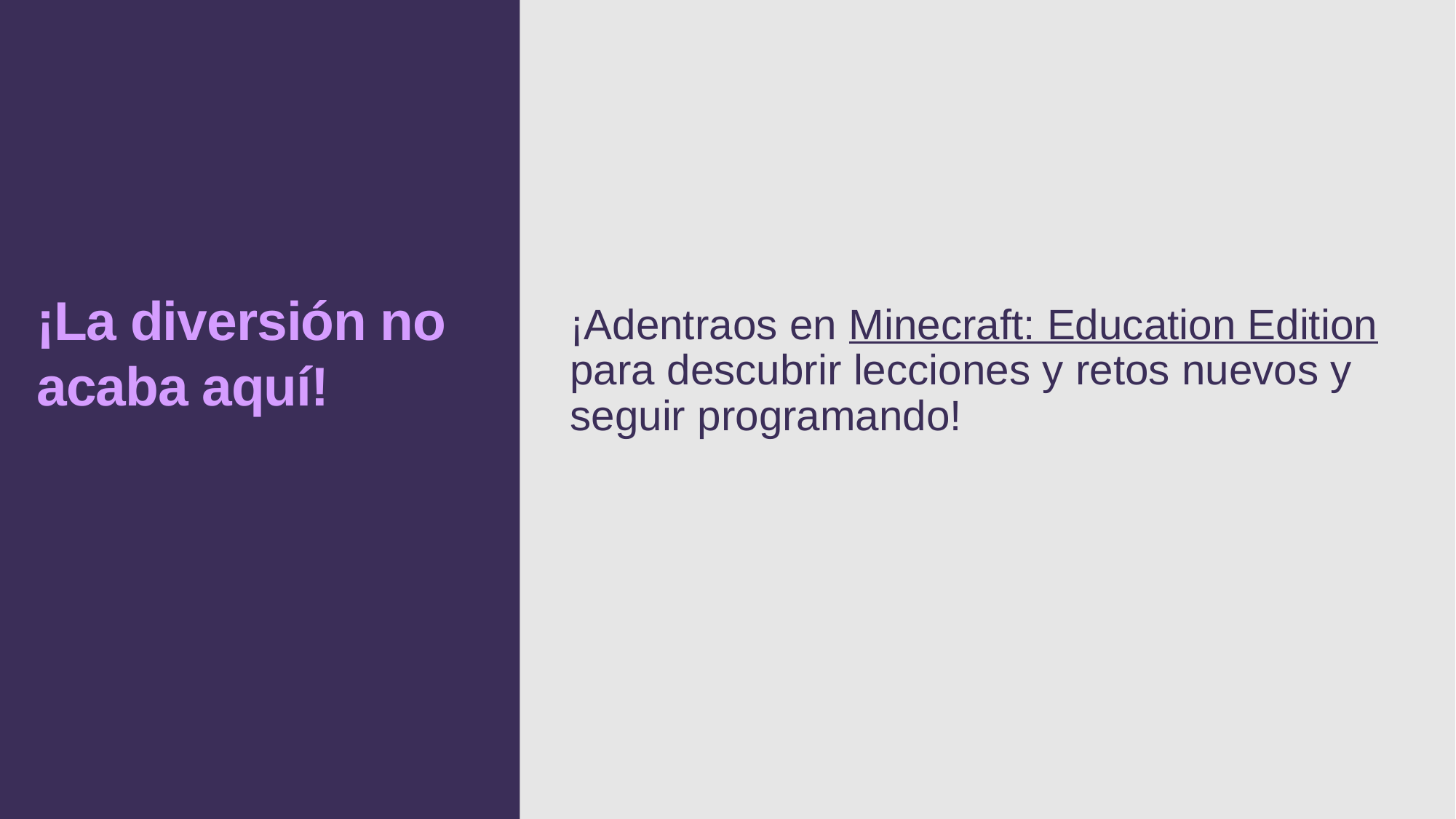

¡Adentraos en Minecraft: Education Edition para descubrir lecciones y retos nuevos y seguir programando!

# ¡La diversión no acaba aquí!